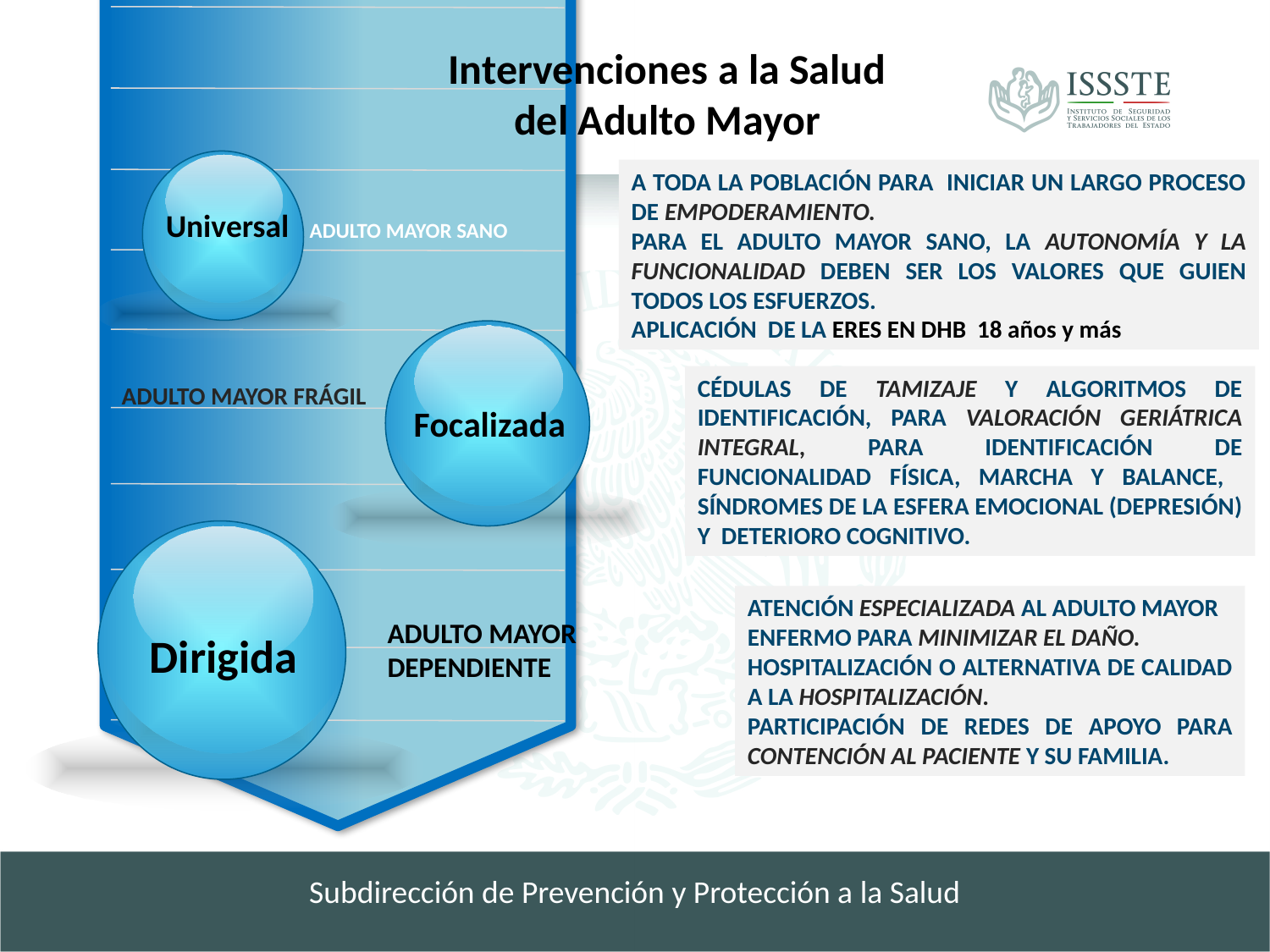

Intervenciones a la Salud
del Adulto Mayor

Universal
A TODA LA POBLACIÓN PARA  INICIAR UN LARGO PROCESO DE EMPODERAMIENTO.
PARA EL ADULTO MAYOR SANO, LA AUTONOMÍA Y LA FUNCIONALIDAD DEBEN SER LOS VALORES QUE GUIEN TODOS LOS ESFUERZOS.
APLICACIÓN  DE LA ERES EN DHB  18 años y más
ADULTO MAYOR SANO

Focalizada
CÉDULAS DE TAMIZAJE Y ALGORITMOS DE IDENTIFICACIÓN, PARA VALORACIÓN GERIÁTRICA INTEGRAL, PARA IDENTIFICACIÓN DE FUNCIONALIDAD FÍSICA, MARCHA Y BALANCE,  SÍNDROMES DE LA ESFERA EMOCIONAL (DEPRESIÓN) Y  DETERIORO COGNITIVO.
ADULTO MAYOR FRÁGIL

Dirigida
ATENCIÓN ESPECIALIZADA AL ADULTO MAYOR
ENFERMO PARA MINIMIZAR EL DAÑO.
HOSPITALIZACIÓN O ALTERNATIVA DE CALIDAD A LA HOSPITALIZACIÓN.
PARTICIPACIÓN DE REDES DE APOYO PARA CONTENCIÓN AL PACIENTE Y SU FAMILIA.
ADULTO MAYOR
DEPENDIENTE
Subdirección de Prevención y Protección a la Salud